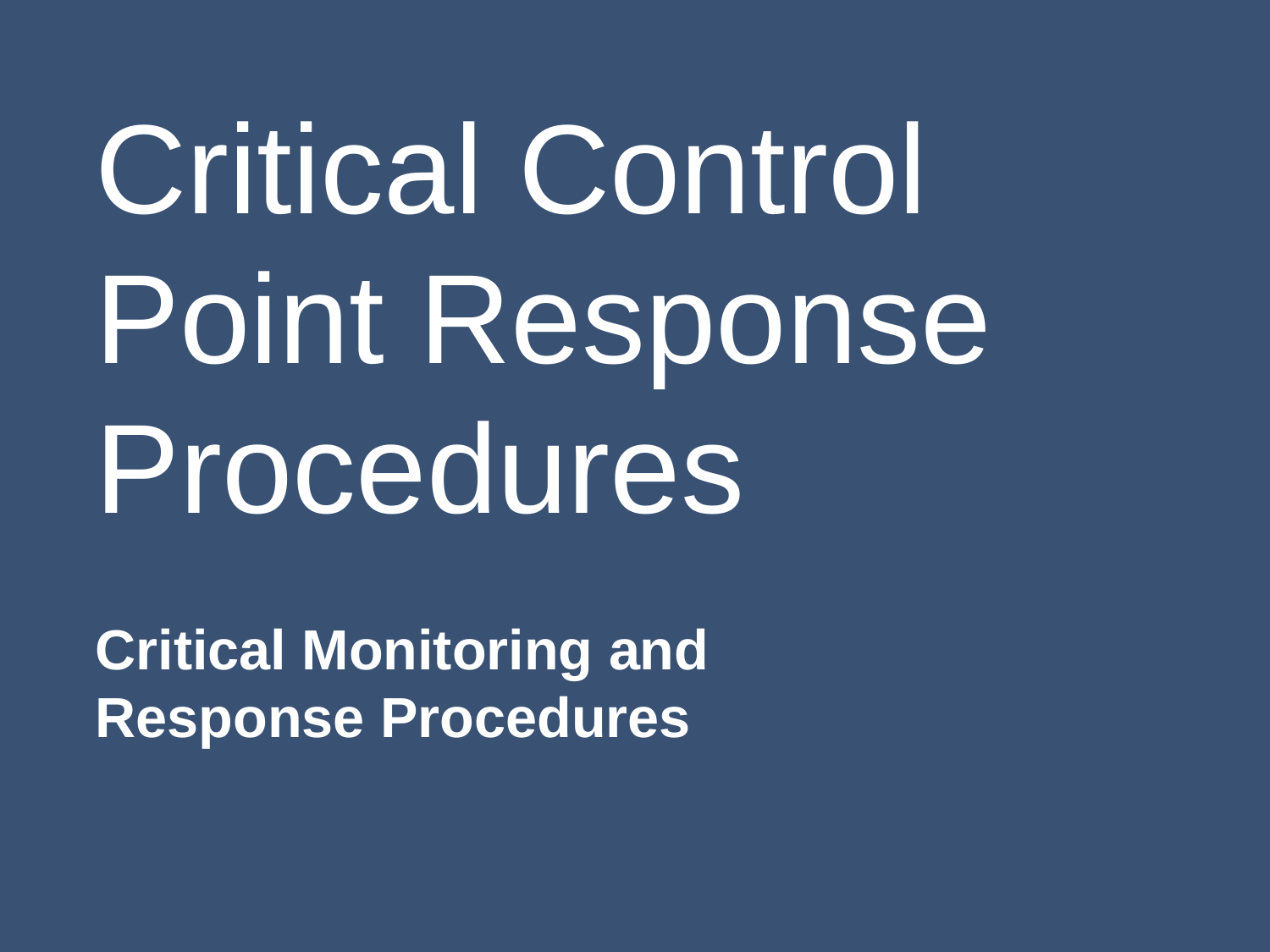

# Critical Control Point Response Procedures
Critical Control Point Response Procedures
Critical Monitoring and Response Procedures